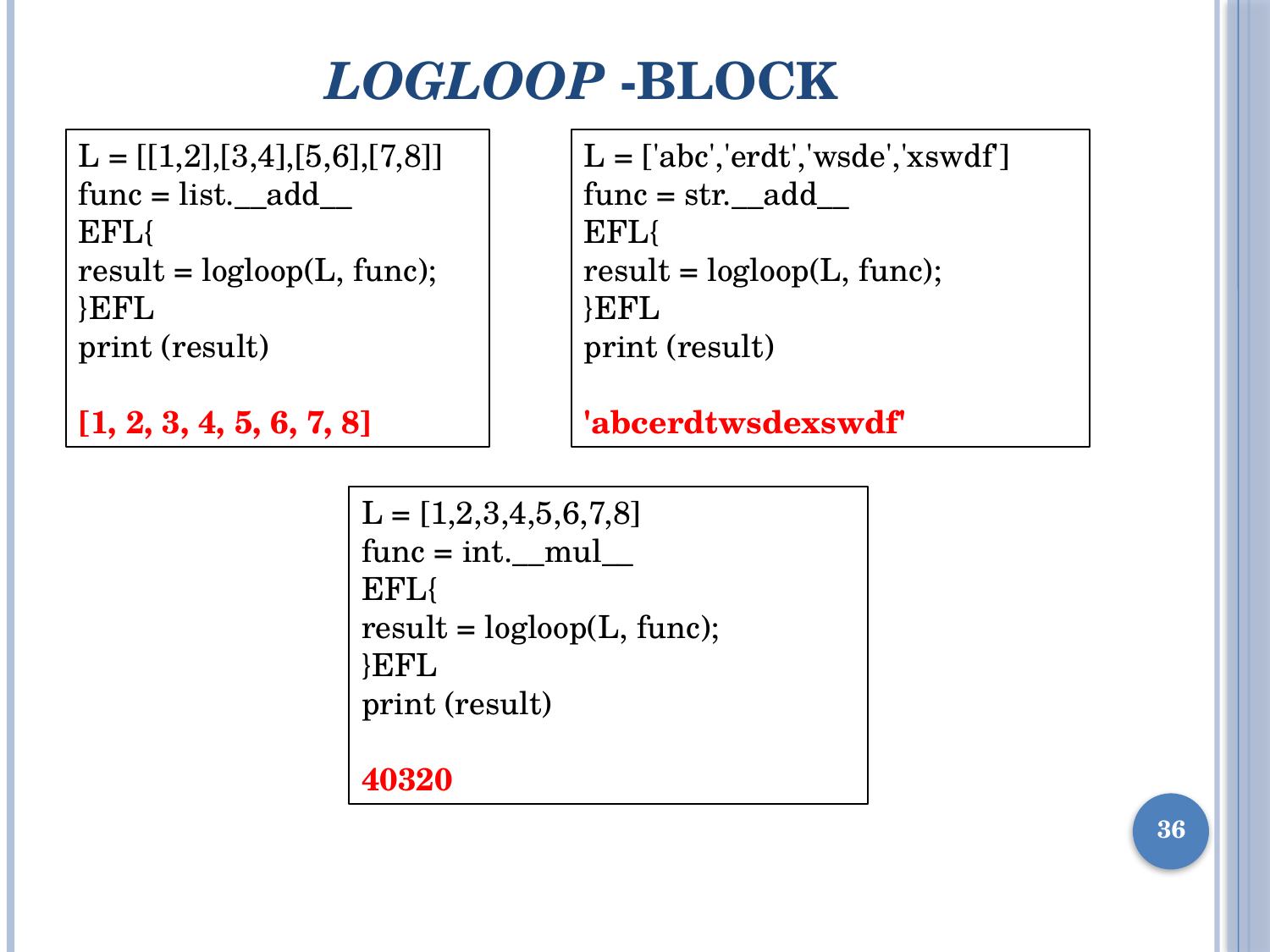

# logloop -block
L = [[1,2],[3,4],[5,6],[7,8]]
func = list.__add__
EFL{
result = logloop(L, func);
}EFL
print (result)

[1, 2, 3, 4, 5, 6, 7, 8]
L = ['abc','erdt','wsde','xswdf']
func = str.__add__
EFL{
result = logloop(L, func);
}EFL
print (result)

'abcerdtwsdexswdf'
L = [1,2,3,4,5,6,7,8]
func = int.__mul__
EFL{
result = logloop(L, func);
}EFL
print (result)

40320
36